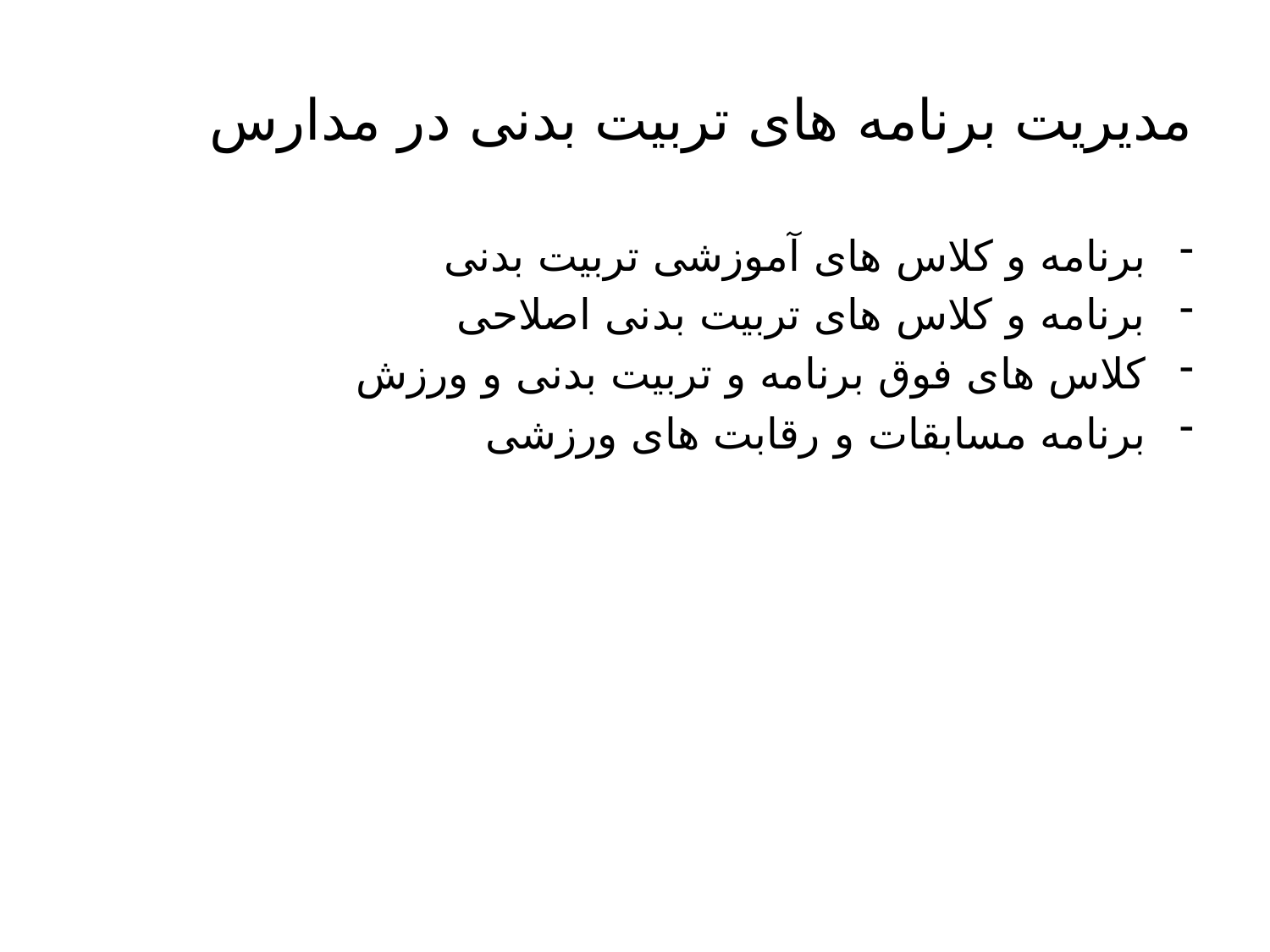

# مدیریت برنامه های تربیت بدنی در مدارس
برنامه و کلاس های آموزشی تربیت بدنی
برنامه و کلاس های تربیت بدنی اصلاحی
کلاس های فوق برنامه و تربیت بدنی و ورزش
برنامه مسابقات و رقابت های ورزشی